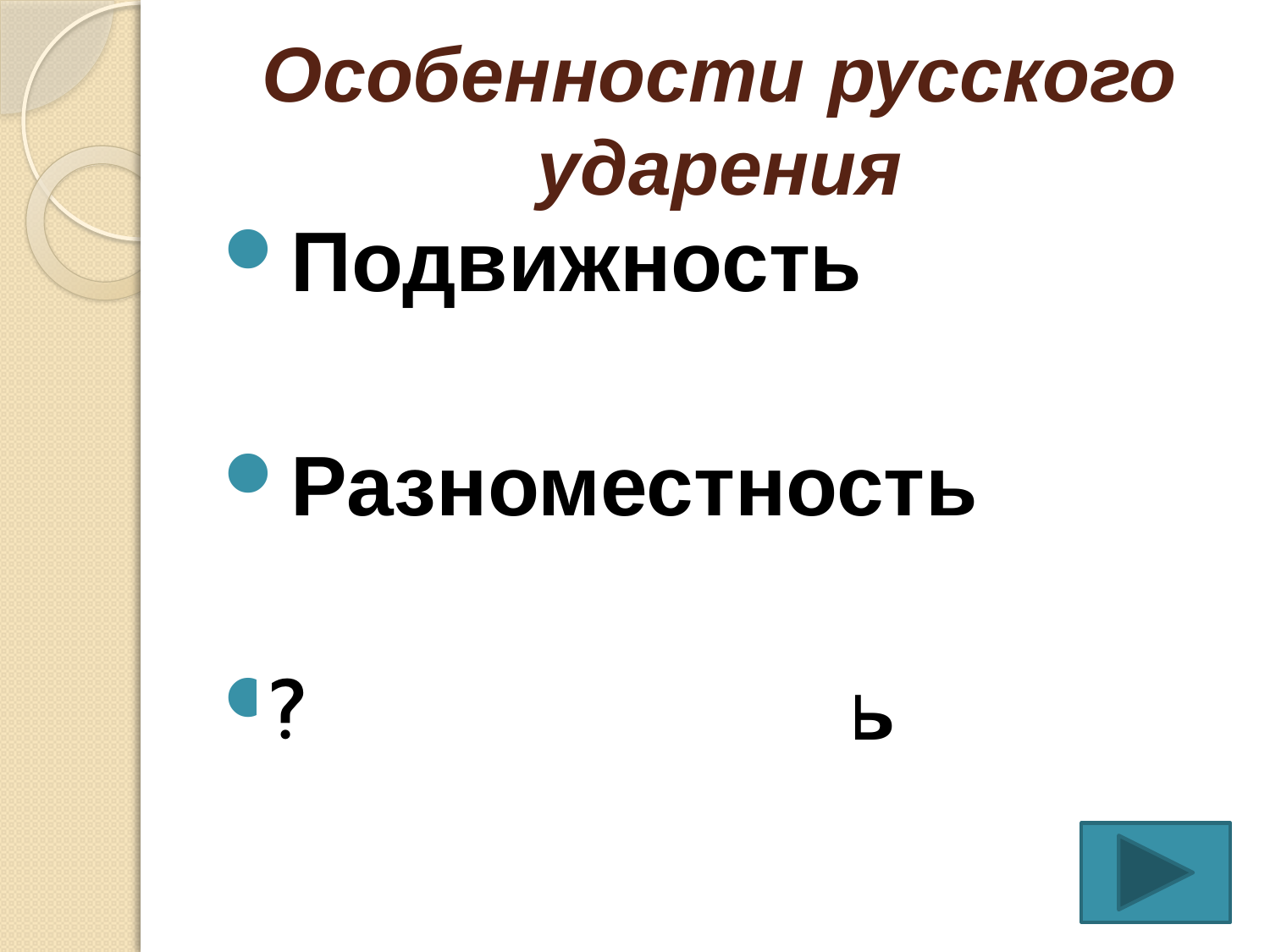

# Особенности русского ударения
Подвижность

Разноместность

Изменчивость
?